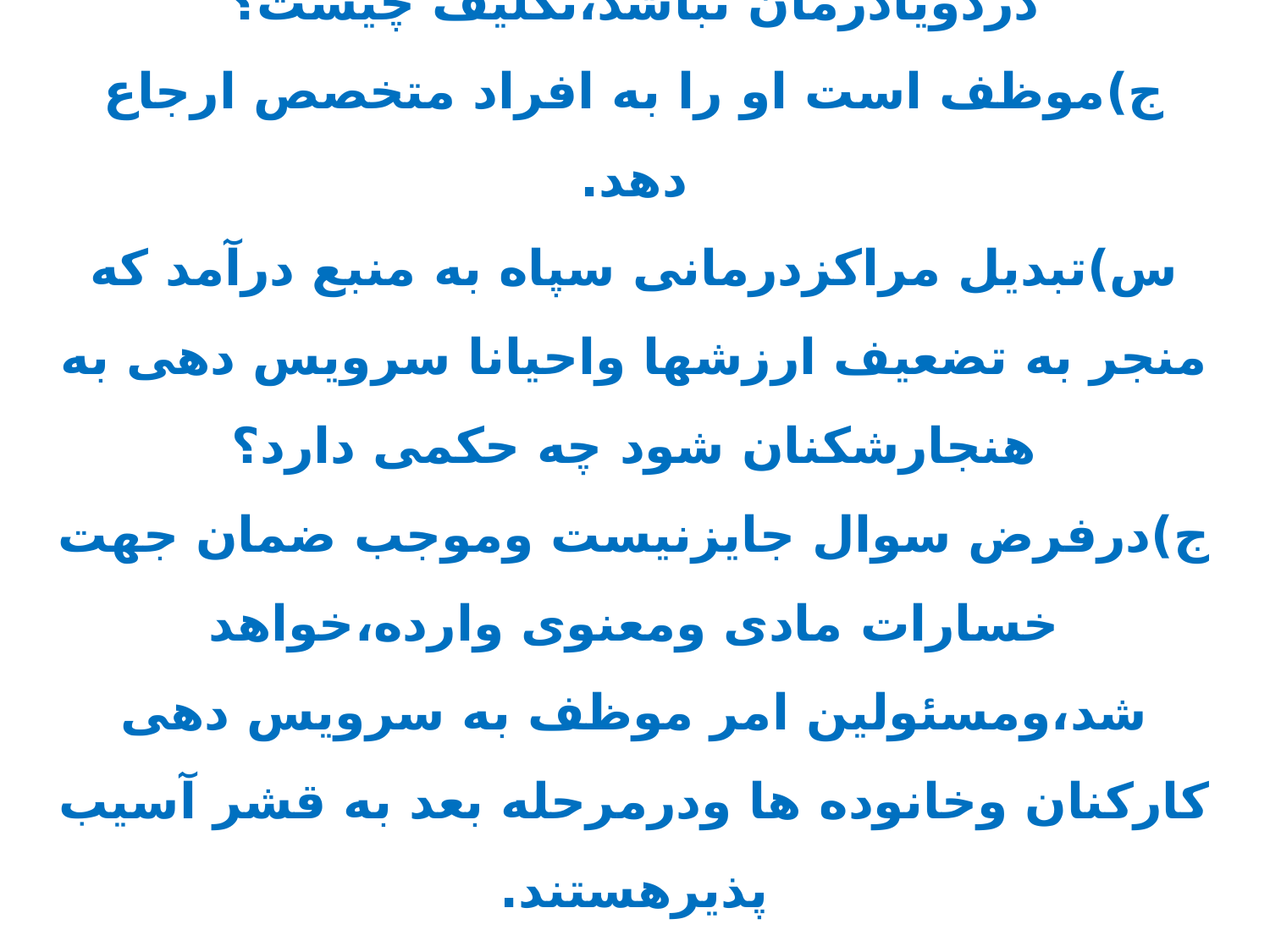

س4)درجایی که پزشک قادربه تشخیص دردویادرمان نباشد،تکلیف چیست؟
ج)موظف است او را به افراد متخصص ارجاع دهد.
س)تبدیل مراکزدرمانی سپاه به منبع درآمد که منجر به تضعیف ارزشها واحیانا سرویس دهی به هنجارشکنان شود چه حکمی دارد؟
ج)درفرض سوال جایزنیست وموجب ضمان جهت خسارات مادی ومعنوی وارده،خواهد شد،ومسئولین امر موظف به سرویس دهی کارکنان وخانوده ها ودرمرحله بعد به قشر آسیب پذیرهستند.